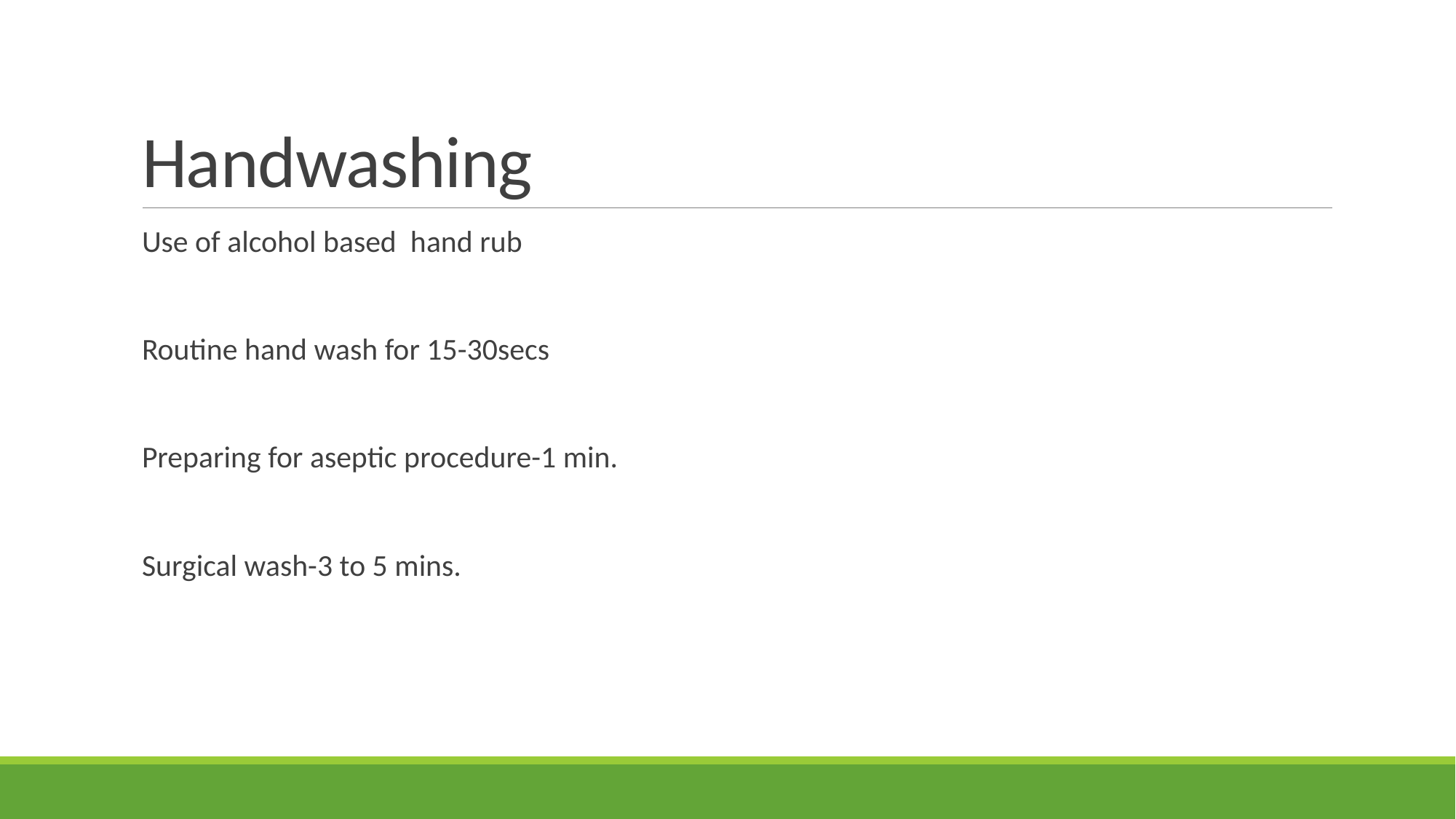

# Handwashing
Use of alcohol based  hand rub

Routine hand wash for 15-30secs

Preparing for aseptic procedure-1 min.

Surgical wash-3 to 5 mins.